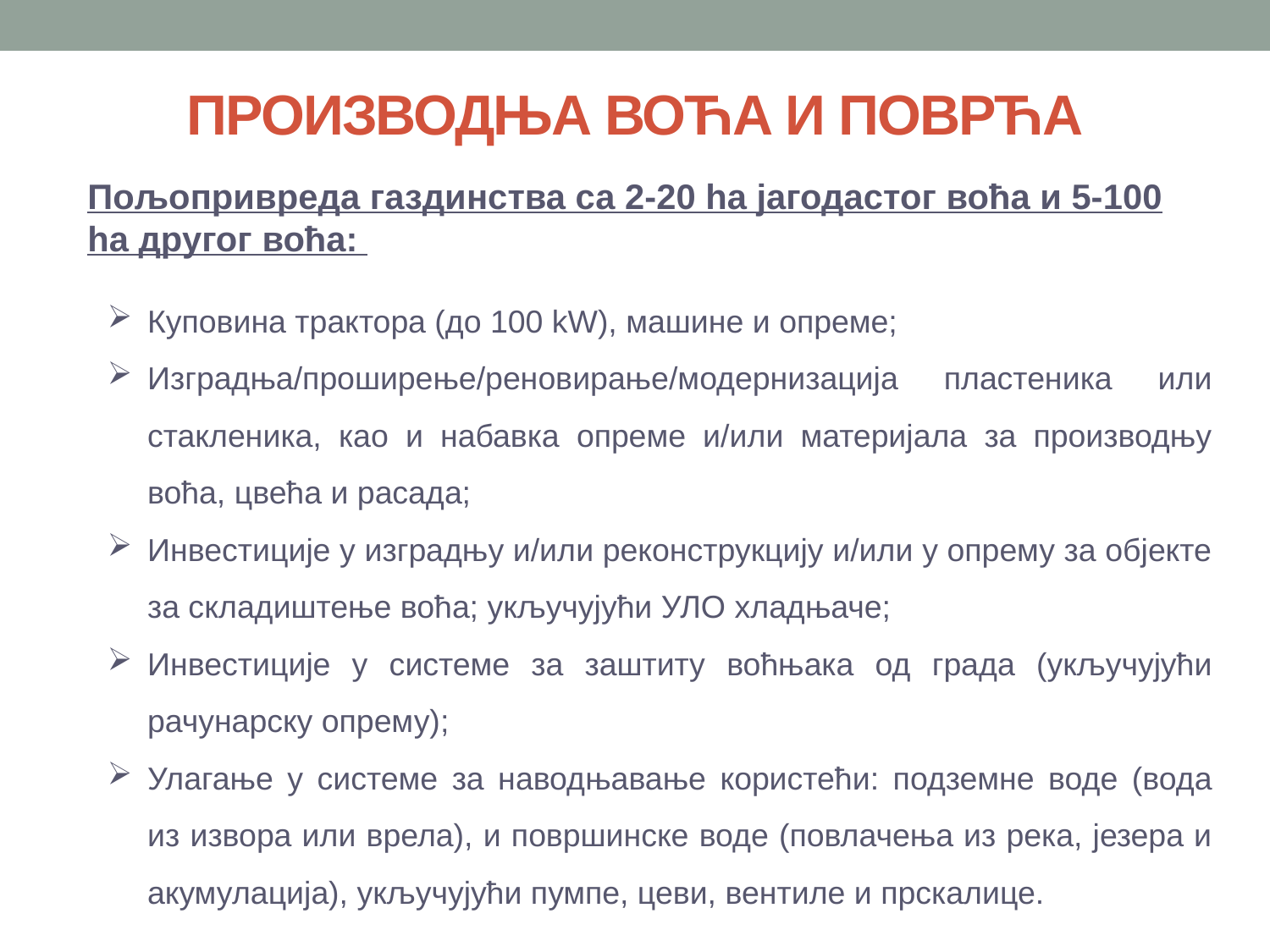

Производња воћа и поврћа
Пољопривреда газдинства са 2-20 ha јагодастог воћа и 5-100 ha другог воћа:
Куповина трактора (до 100 kW), машине и опреме;
Изградња/проширење/реновирање/модернизација пластеника или стакленика, као и набавка опреме и/или материјала за производњу воћа, цвећа и расада;
Инвестиције у изградњу и/или реконструкцију и/или у опрему за објекте за складиштење воћа; укључујући УЛО хладњаче;
Инвестиције у системе за заштиту воћњака од града (укључујући рачунарску опрему);
Улагање у системе за наводњавање користећи: подземне воде (вода из извора или врела), и површинске воде (повлачења из река, језера и акумулација), укључујући пумпе, цеви, вентиле и прскалице.